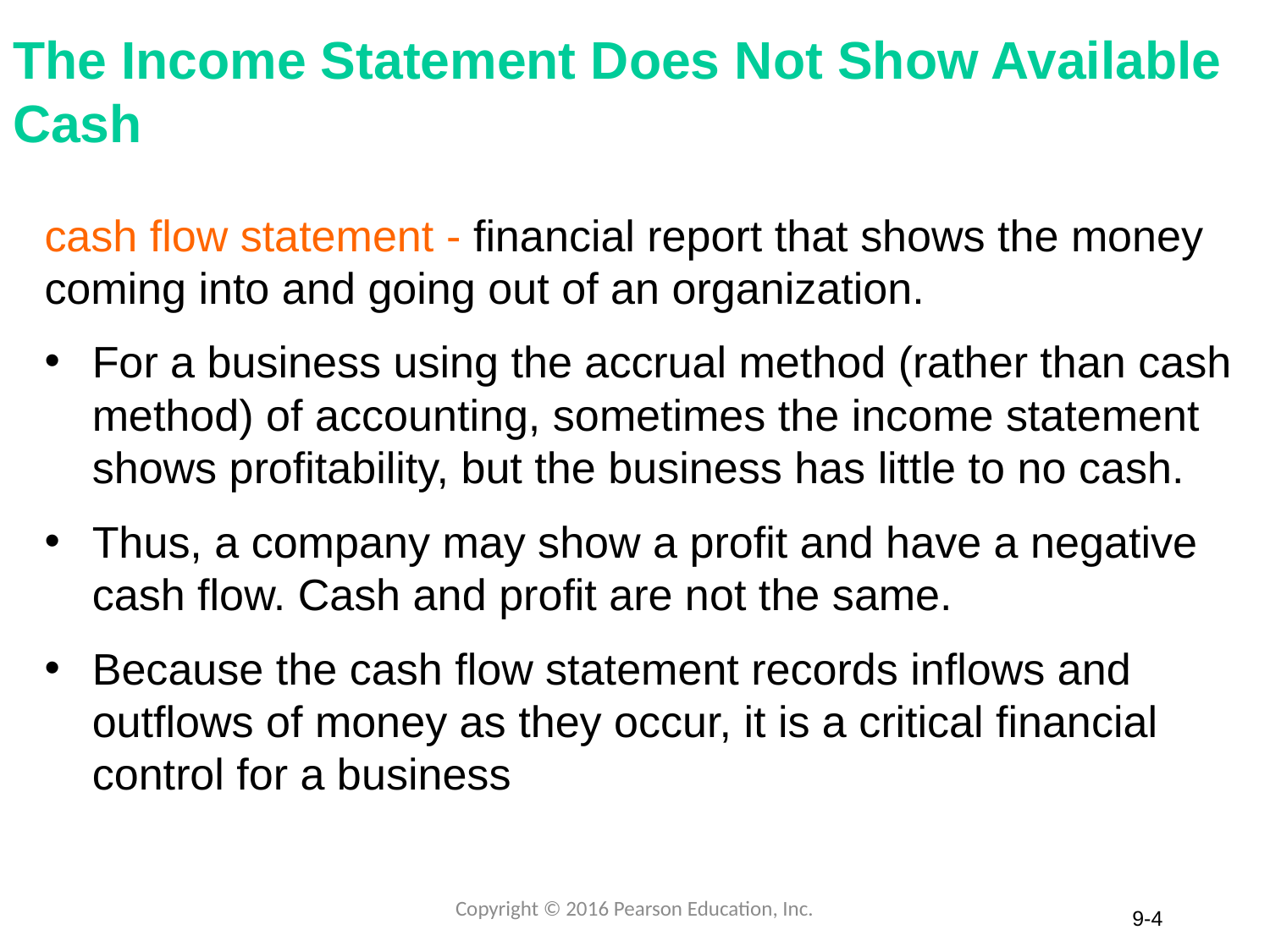

# The Income Statement Does Not Show Available Cash
cash flow statement - financial report that shows the money coming into and going out of an organization.

For a business using the accrual method (rather than cash method) of accounting, sometimes the income statement shows profitability, but the business has little to no cash.

Thus, a company may show a profit and have a negative cash flow. Cash and profit are not the same.

Because the cash flow statement records inflows and outflows of money as they occur, it is a critical financial control for a business

Copyright © 2016 Pearson Education, Inc.